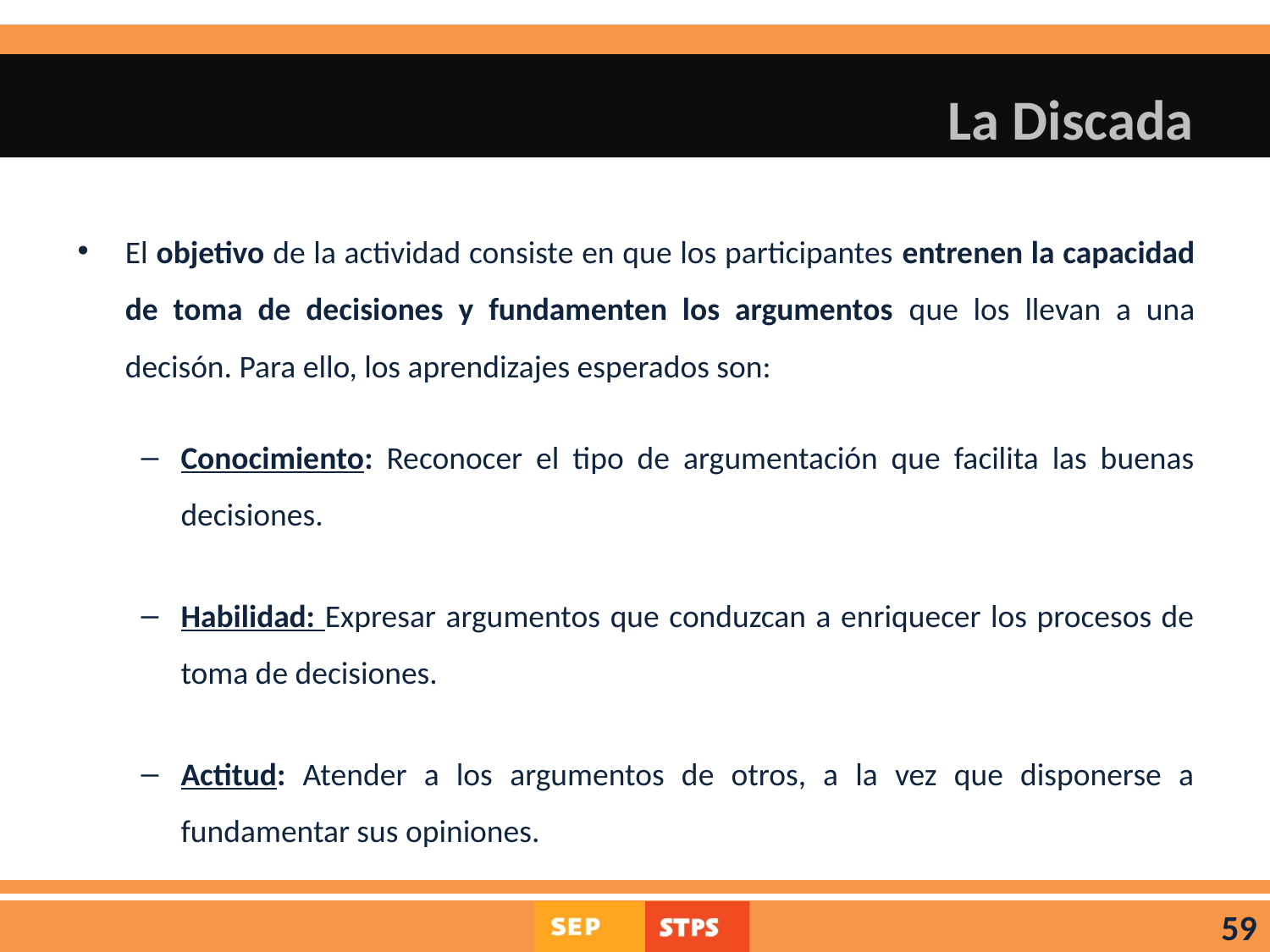

# La Discada
El objetivo de la actividad consiste en que los participantes entrenen la capacidad de toma de decisiones y fundamenten los argumentos que los llevan a una decisón. Para ello, los aprendizajes esperados son:

Conocimiento: Reconocer el tipo de argumentación que facilita las buenas decisiones.

Habilidad: Expresar argumentos que conduzcan a enriquecer los procesos de toma de decisiones.

Actitud: Atender a los argumentos de otros, a la vez que disponerse a fundamentar sus opiniones.

59